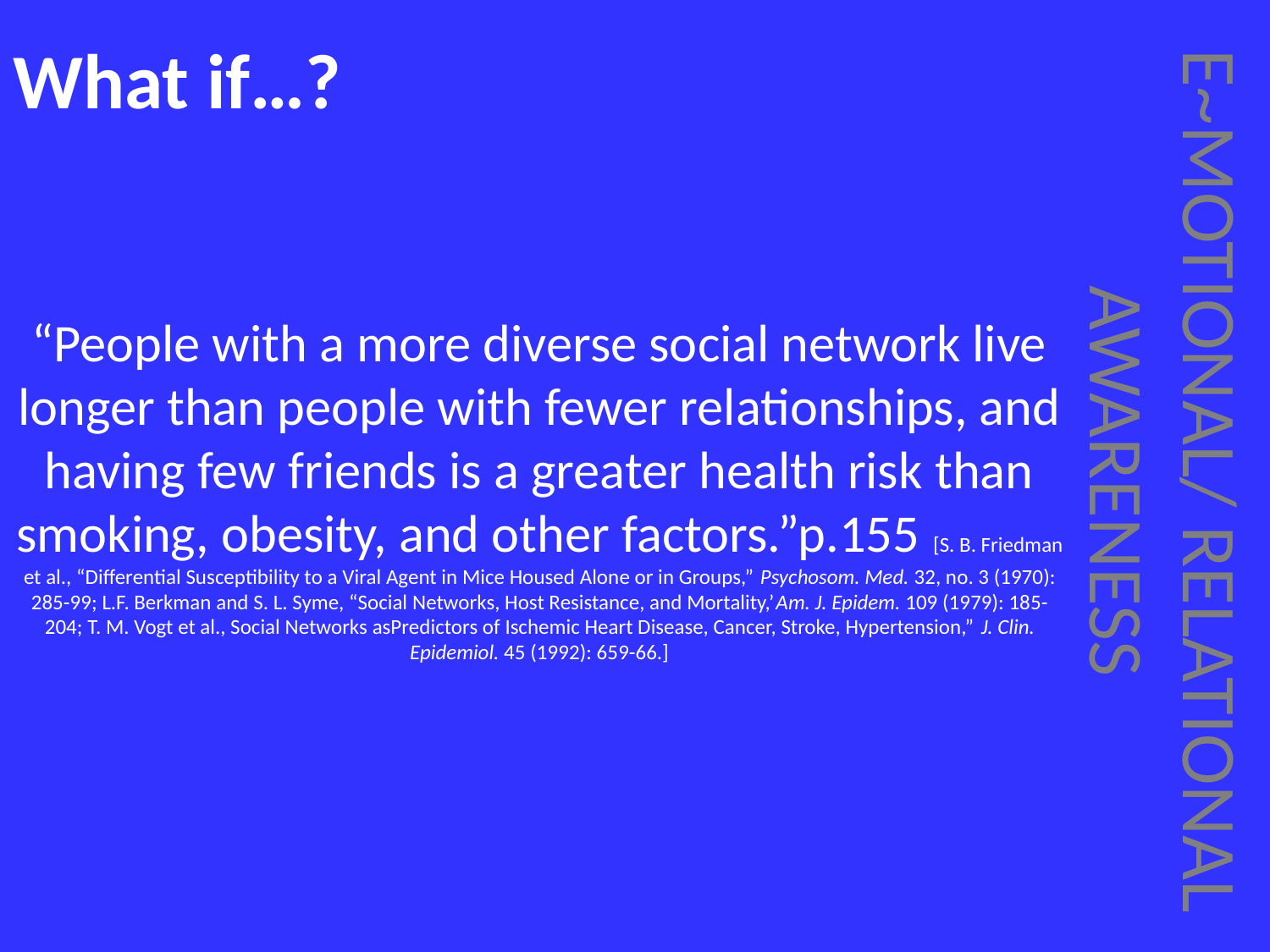

# What if…?
“People with a more diverse social network live longer than people with fewer relationships, and having few friends is a greater health risk than smoking, obesity, and other factors.”p.155 [S. B. Friedman et al., “Differential Susceptibility to a Viral Agent in Mice Housed Alone or in Groups,” Psychosom. Med. 32, no. 3 (1970): 285-99; L.F. Berkman and S. L. Syme, “Social Networks, Host Resistance, and Mortality,’Am. J. Epidem. 109 (1979): 185-204; T. M. Vogt et al., Social Networks asPredictors of Ischemic Heart Disease, Cancer, Stroke, Hypertension,” J. Clin. Epidemiol. 45 (1992): 659-66.]
E~MOTIONAL/ RELATIONAL AWARENESS